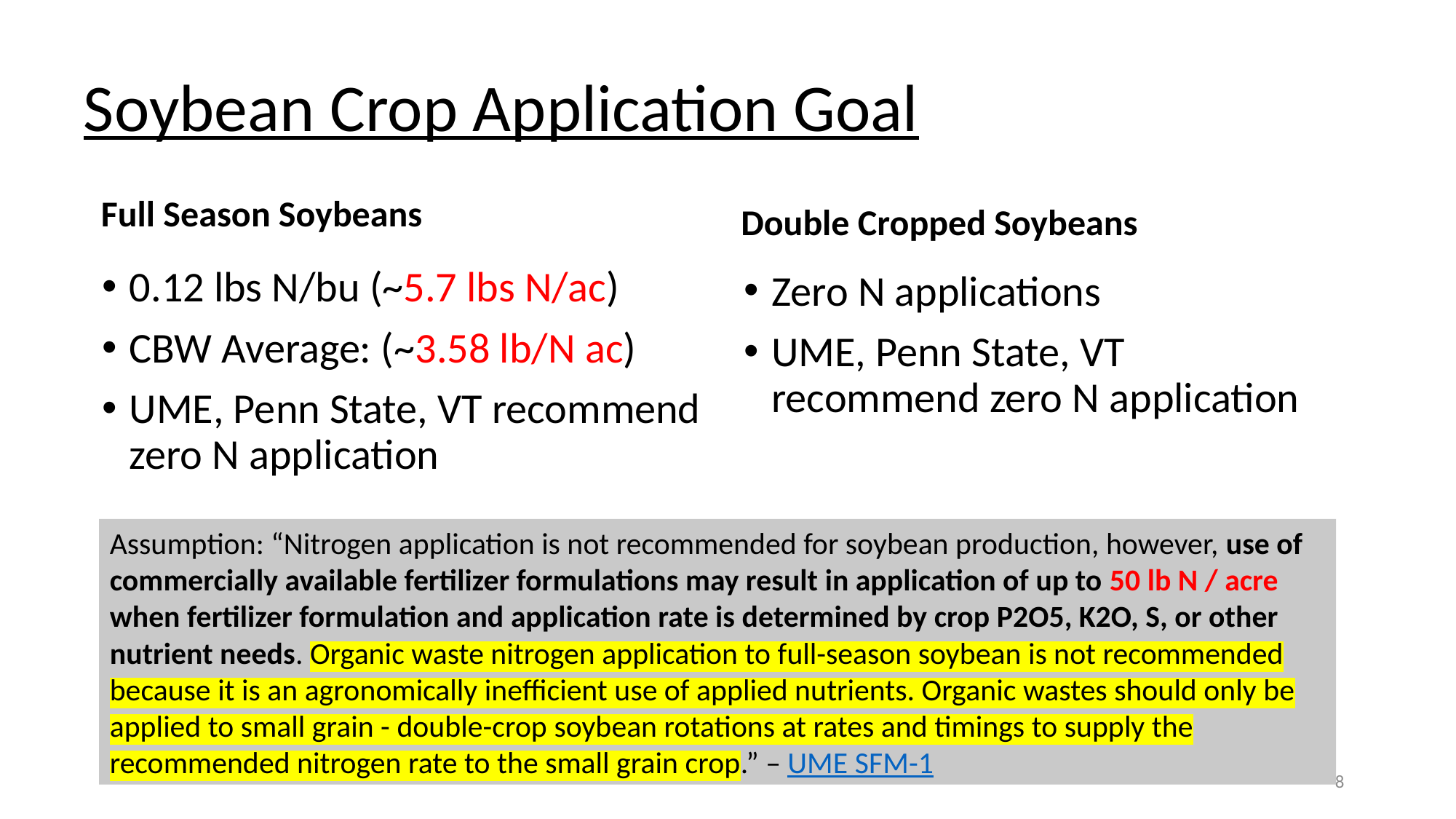

# Soybean Crop Application Goal
Full Season Soybeans
Double Cropped Soybeans
0.12 lbs N/bu (~5.7 lbs N/ac)
CBW Average: (~3.58 lb/N ac)
UME, Penn State, VT recommend zero N application
Zero N applications
UME, Penn State, VT recommend zero N application

Assumption: “Nitrogen application is not recommended for soybean production, however, use of commercially available fertilizer formulations may result in application of up to 50 lb N / acre when fertilizer formulation and application rate is determined by crop P2O5, K2O, S, or other nutrient needs. Organic waste nitrogen application to full-season soybean is not recommended because it is an agronomically inefficient use of applied nutrients. Organic wastes should only be applied to small grain - double-crop soybean rotations at rates and timings to supply the recommended nitrogen rate to the small grain crop.” – UME SFM-1
8